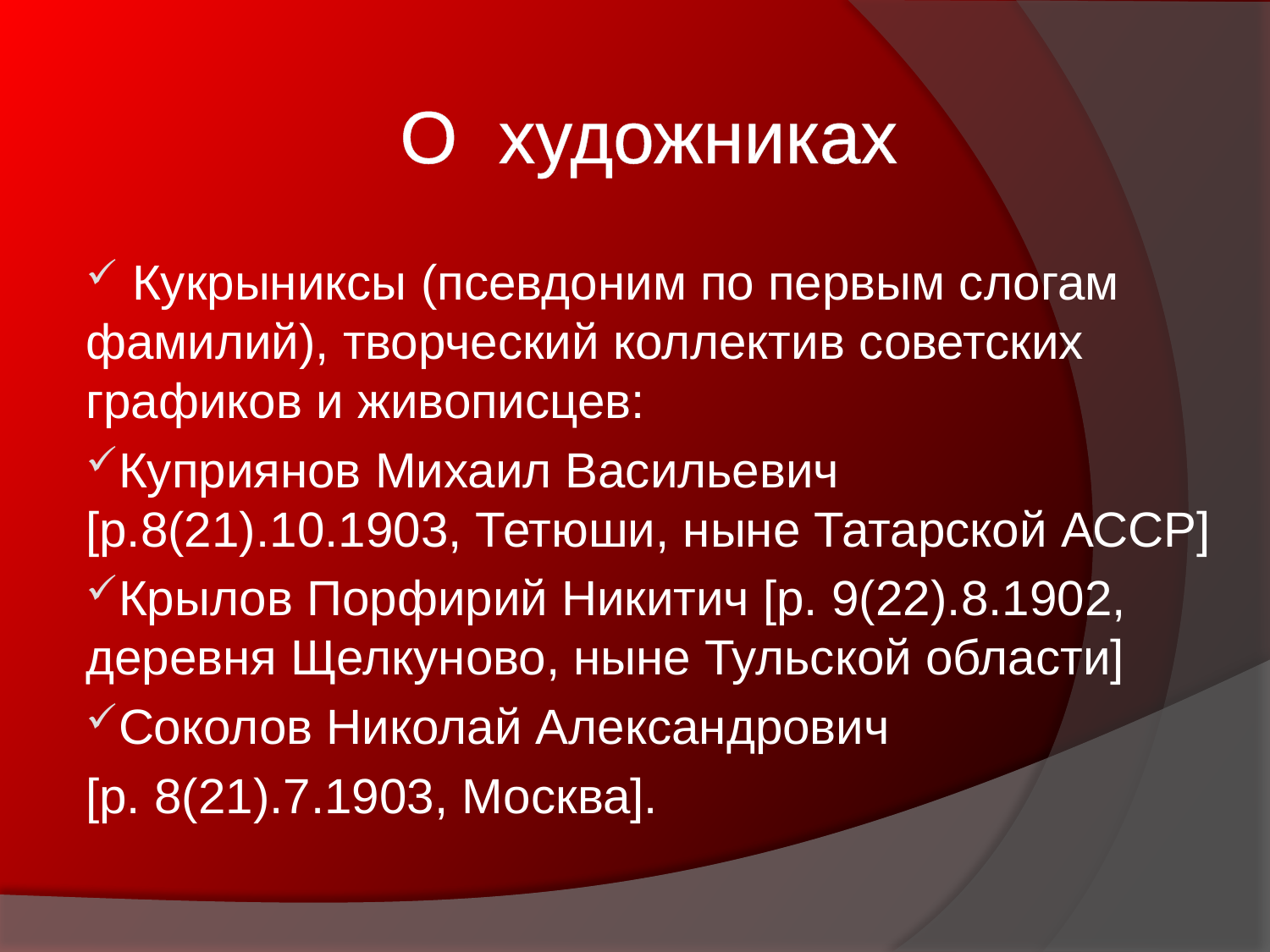

# О  художниках
 Кукрыниксы (псевдоним по первым слогам фамилий), творческий коллектив советских графиков и живописцев:
Куприянов Михаил Васильевич [р.8(21).10.1903, Тетюши, ныне Татарской АССР]
Крылов Порфирий Никитич [р. 9(22).8.1902, деревня Щелкуново, ныне Тульской области]
Соколов Николай Александрович
[р. 8(21).7.1903, Москва].